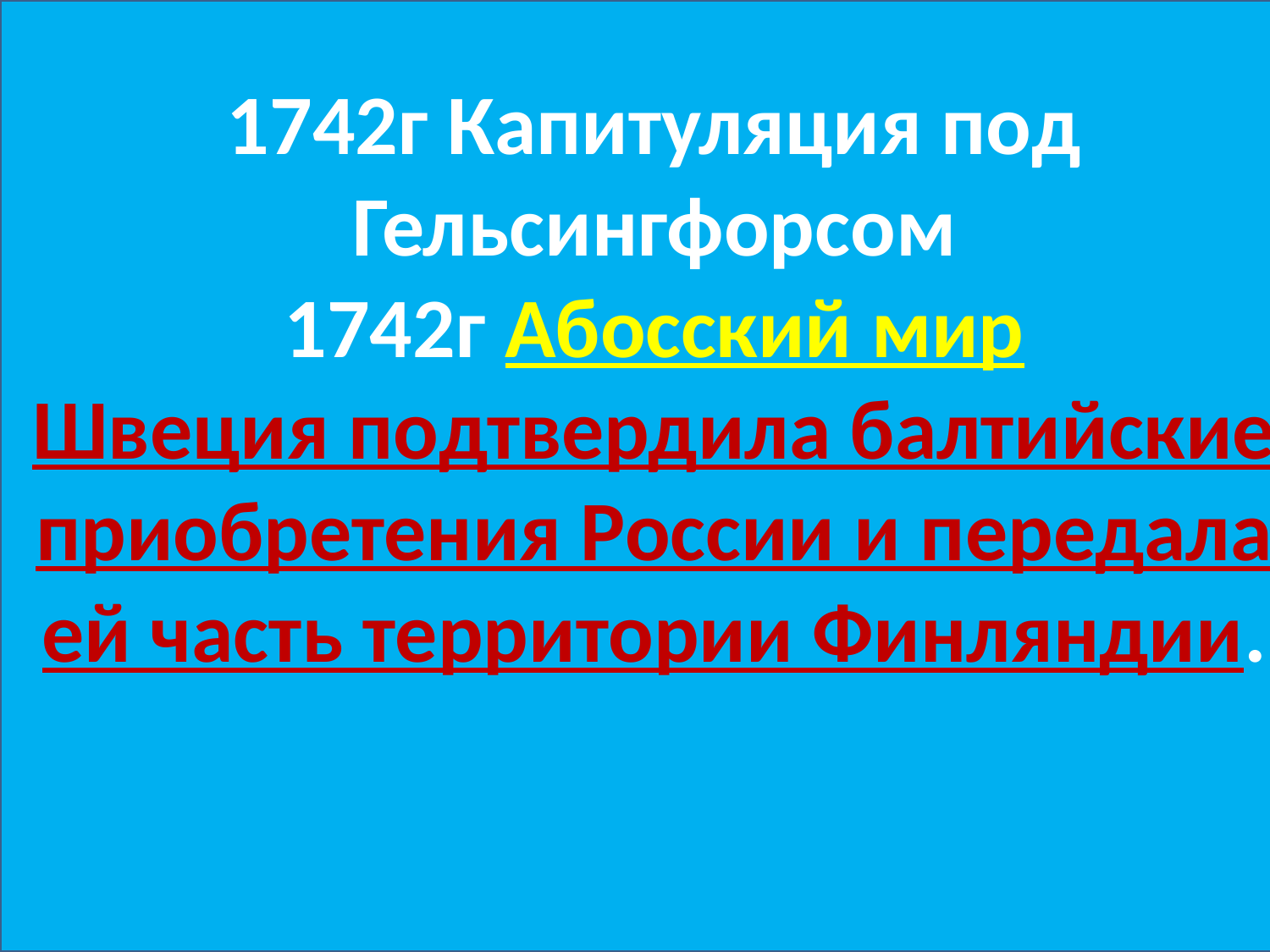

Русско-шведская война 1741-1743
1742г Капитуляция под Гельсингфорсом
1742г Абосский мир
Швеция подтвердила балтийские приобретения России и передала ей часть территории Финляндии.

Война продолжалась и при Елизавете Петровне
Поражение шведов

Независимость Финляндии